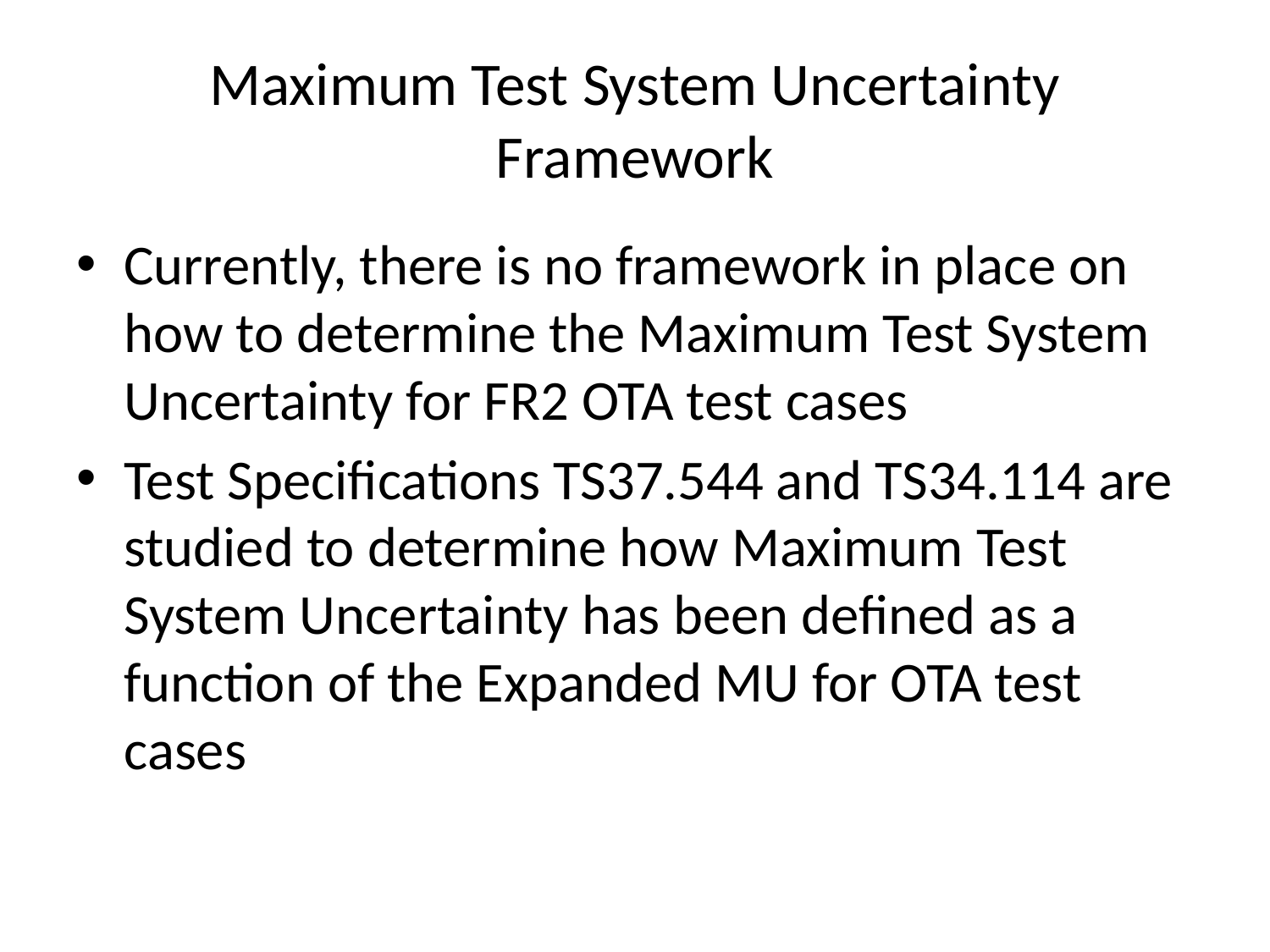

# Maximum Test System Uncertainty Framework
Currently, there is no framework in place on how to determine the Maximum Test System Uncertainty for FR2 OTA test cases
Test Specifications TS37.544 and TS34.114 are studied to determine how Maximum Test System Uncertainty has been defined as a function of the Expanded MU for OTA test cases